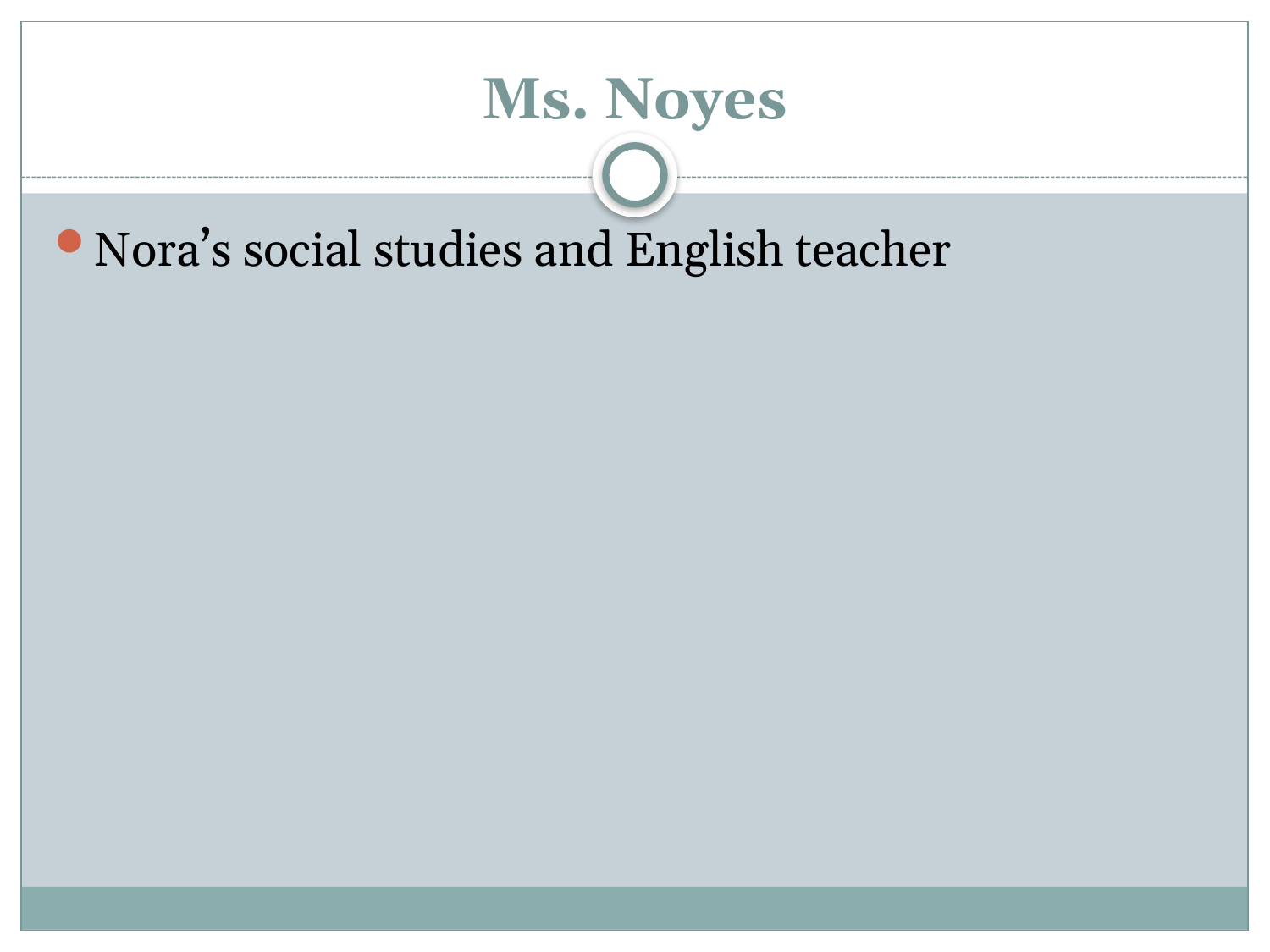

# Ms. Noyes
Nora’s social studies and English teacher